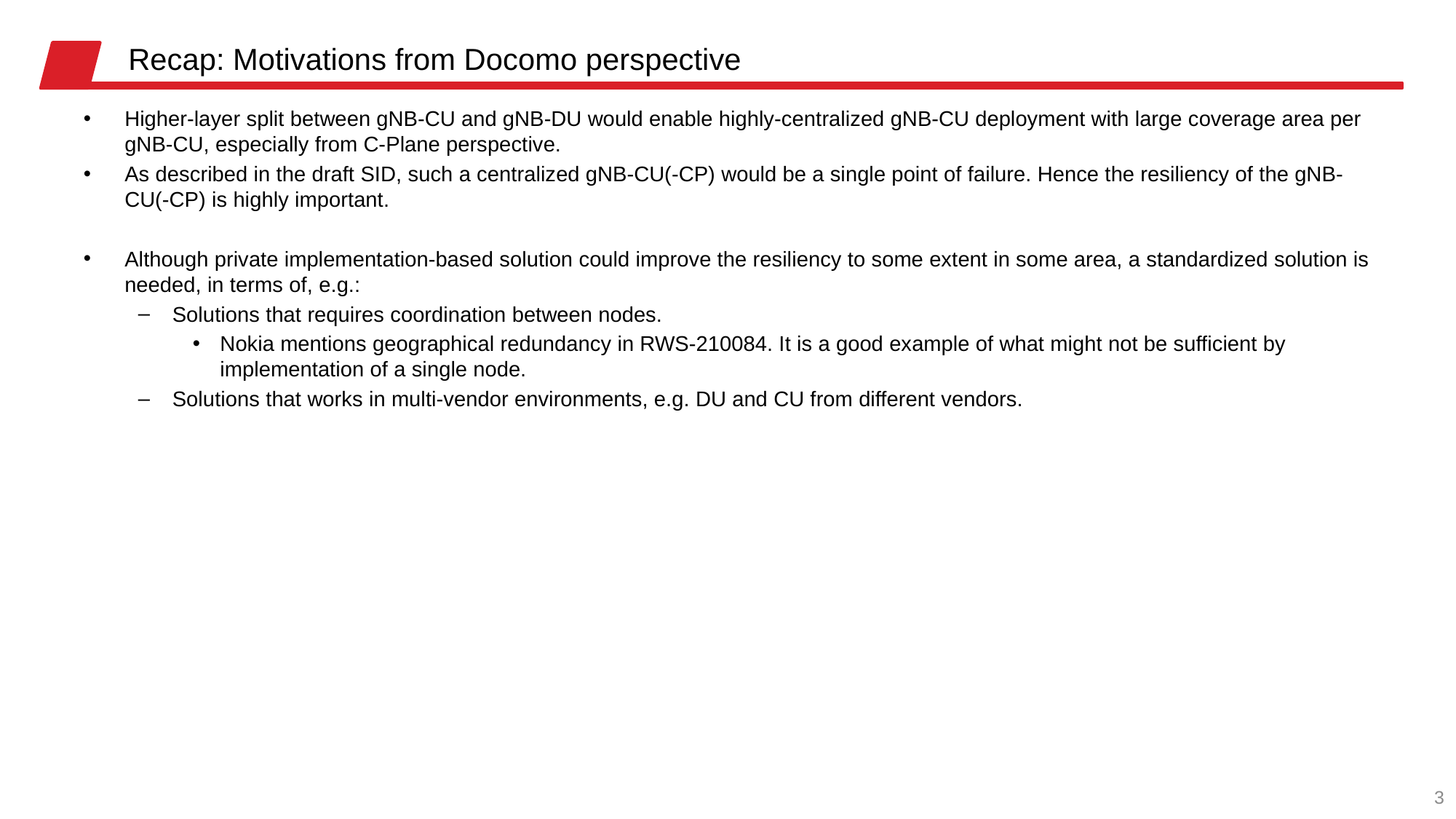

# Recap: Motivations from Docomo perspective
Higher-layer split between gNB-CU and gNB-DU would enable highly-centralized gNB-CU deployment with large coverage area per gNB-CU, especially from C-Plane perspective.
As described in the draft SID, such a centralized gNB-CU(-CP) would be a single point of failure. Hence the resiliency of the gNB-CU(-CP) is highly important.

Although private implementation-based solution could improve the resiliency to some extent in some area, a standardized solution is needed, in terms of, e.g.:
Solutions that requires coordination between nodes.
Nokia mentions geographical redundancy in RWS-210084. It is a good example of what might not be sufficient by implementation of a single node.
Solutions that works in multi-vendor environments, e.g. DU and CU from different vendors.

3